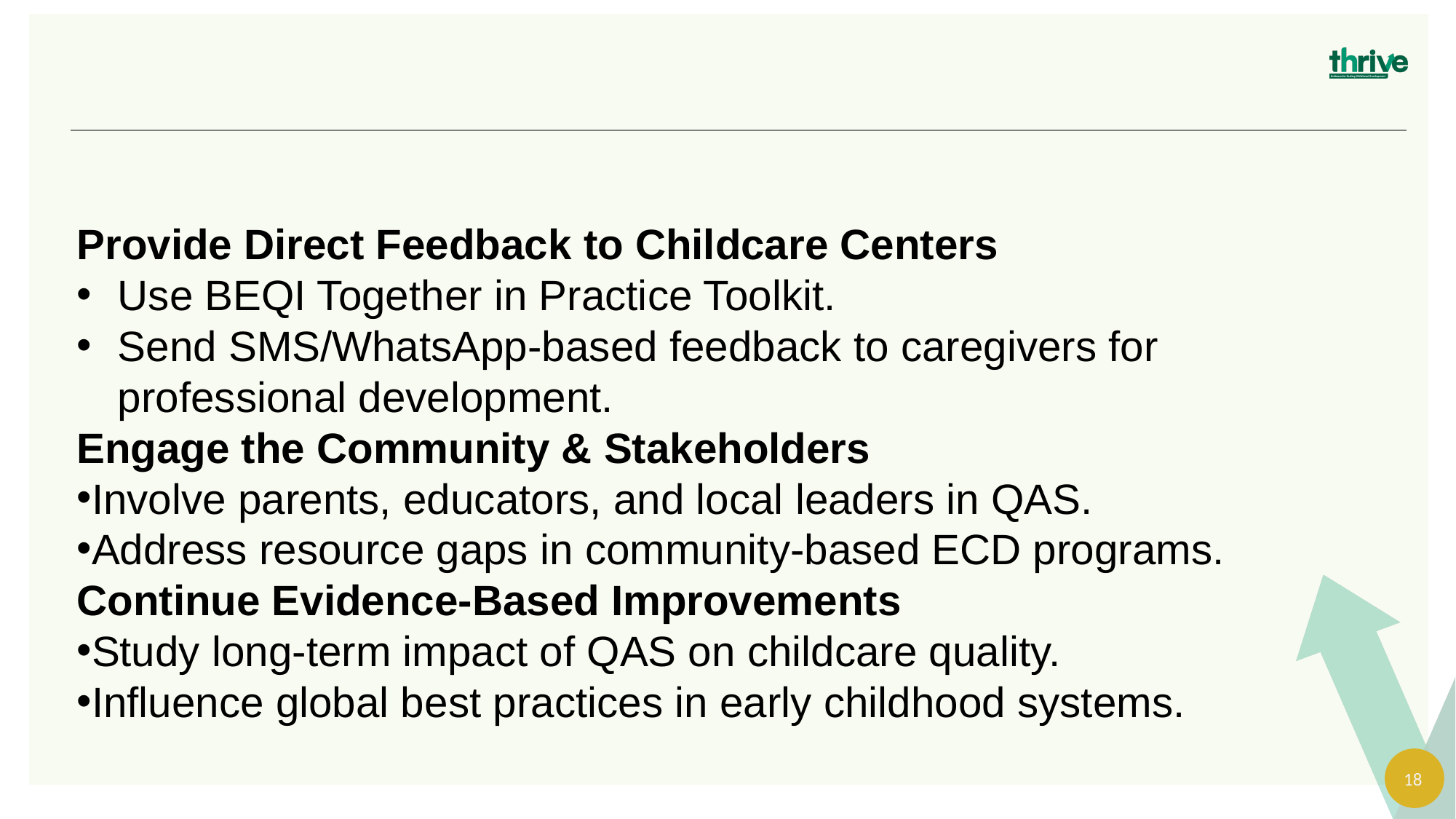

Provide Direct Feedback to Childcare Centers
Use BEQI Together in Practice Toolkit.
Send SMS/WhatsApp-based feedback to caregivers for professional development.
Engage the Community & Stakeholders
Involve parents, educators, and local leaders in QAS.
Address resource gaps in community-based ECD programs.
Continue Evidence-Based Improvements
Study long-term impact of QAS on childcare quality.
Influence global best practices in early childhood systems.